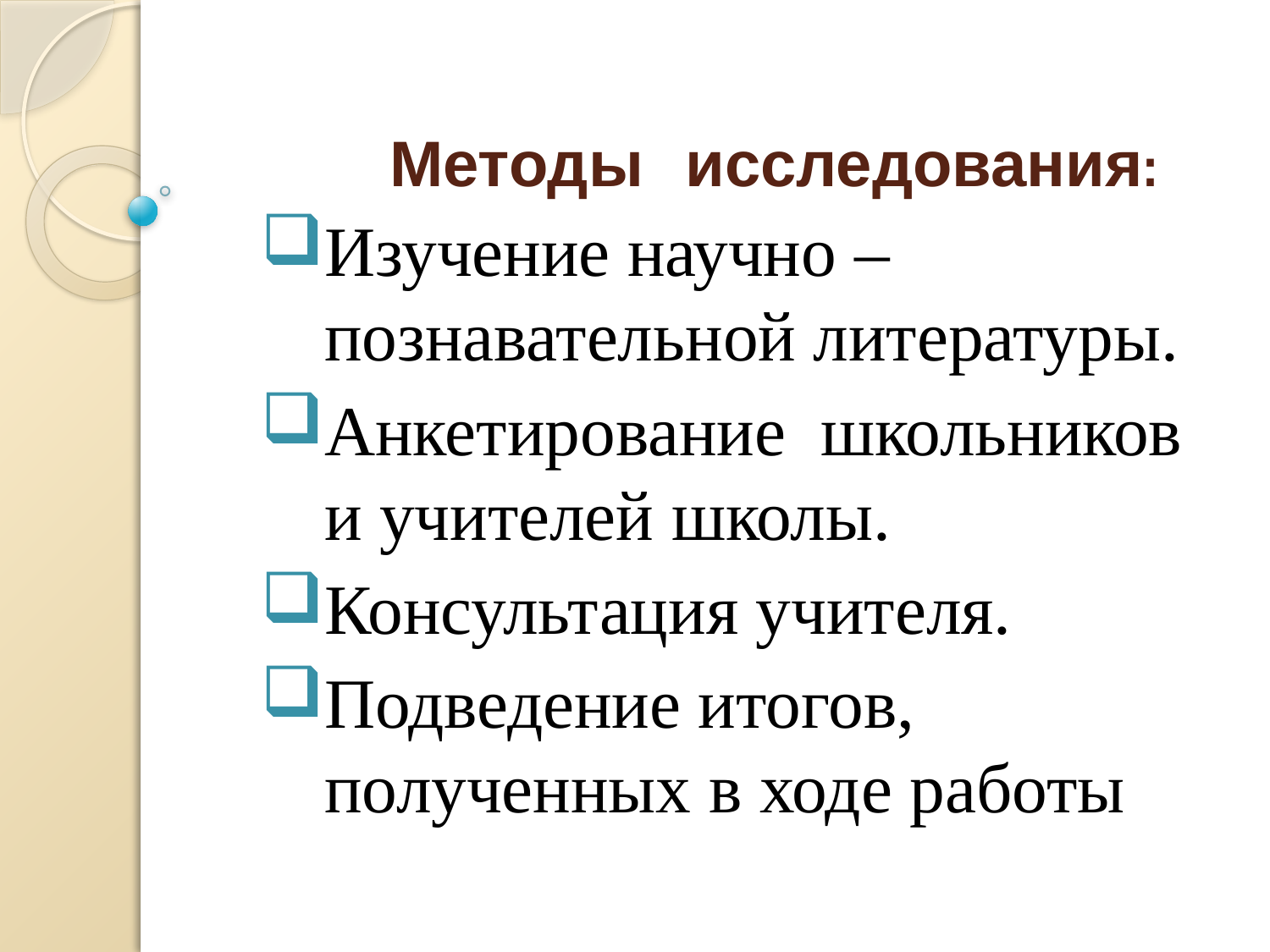

# Методы  исследования:
Изучение научно – познавательной литературы.
Анкетирование  школьников и учителей школы.
Консультация учителя.
Подведение итогов, полученных в ходе работы